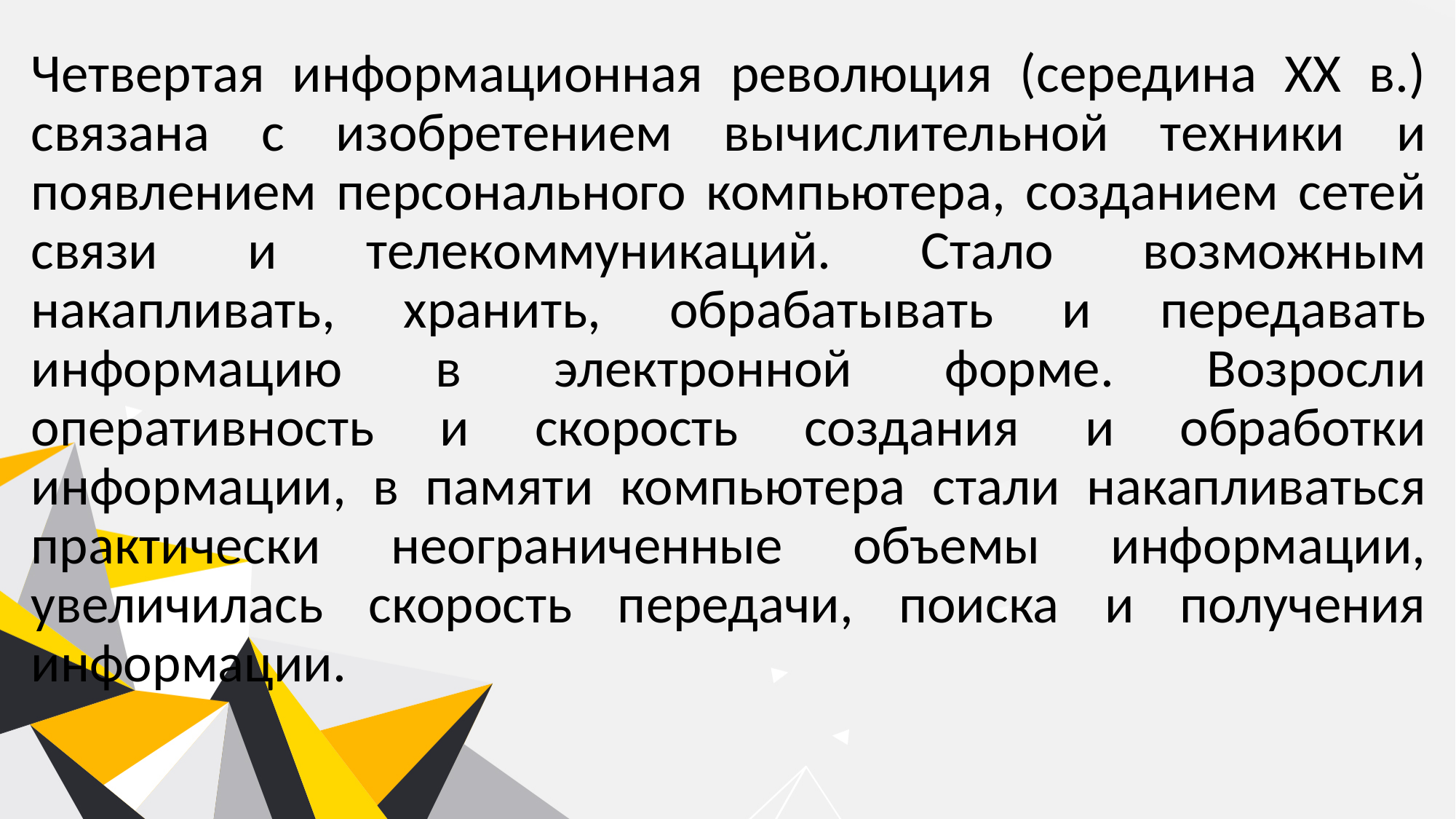

Четвертая информационная революция (середина XX в.) связана с изобретением вычислительной техники и появлением персонального компьютера, созданием сетей связи и телекоммуникаций. Стало возможным накапливать, хранить, обрабатывать и передавать информацию в электронной форме. Возросли оперативность и скорость создания и обработки информации, в памяти компьютера стали накапливаться практически неограниченные объемы информации, увеличилась скорость передачи, поиска и получения информации.